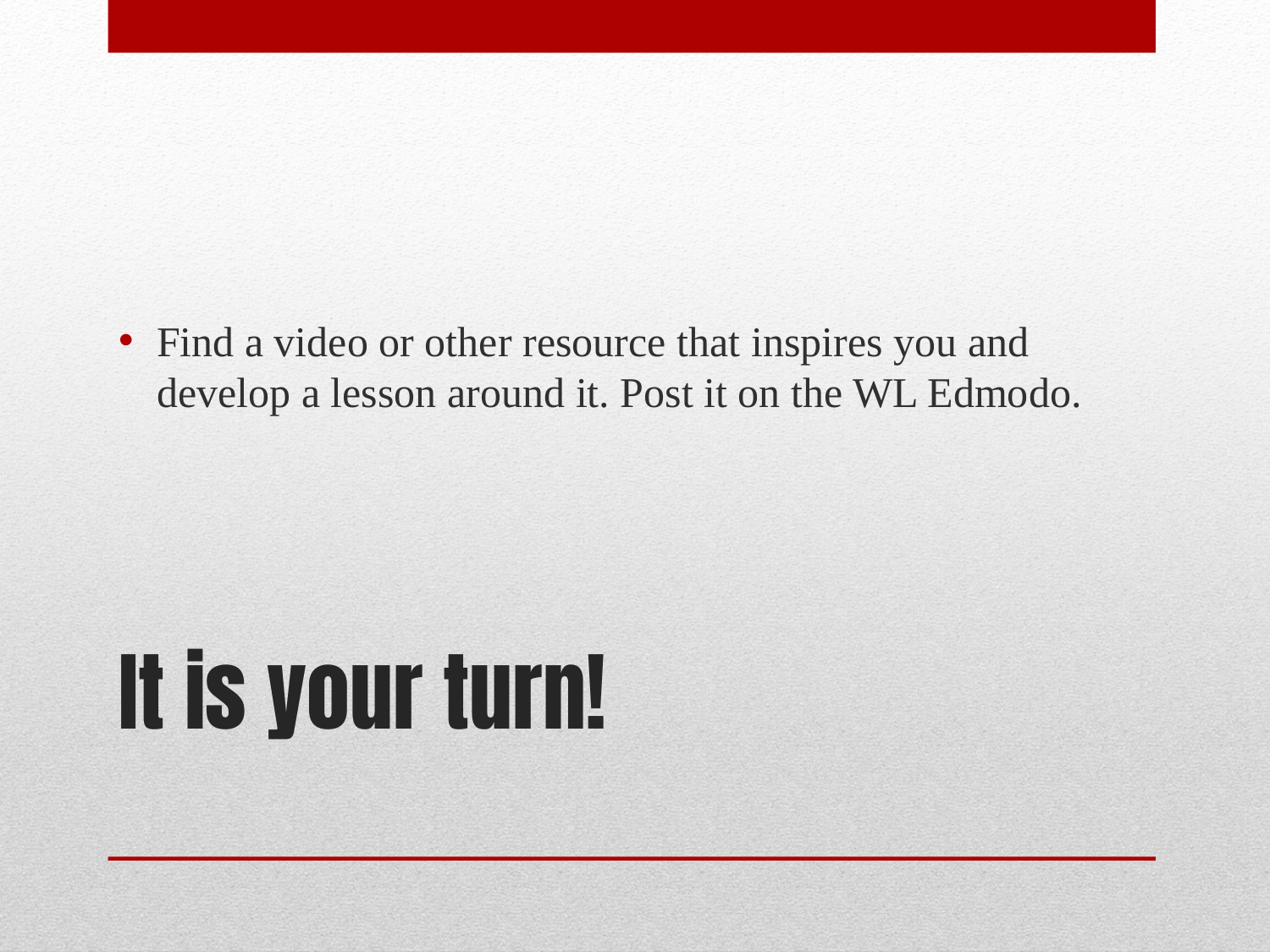

Find a video or other resource that inspires you and develop a lesson around it. Post it on the WL Edmodo.
# It is your turn!